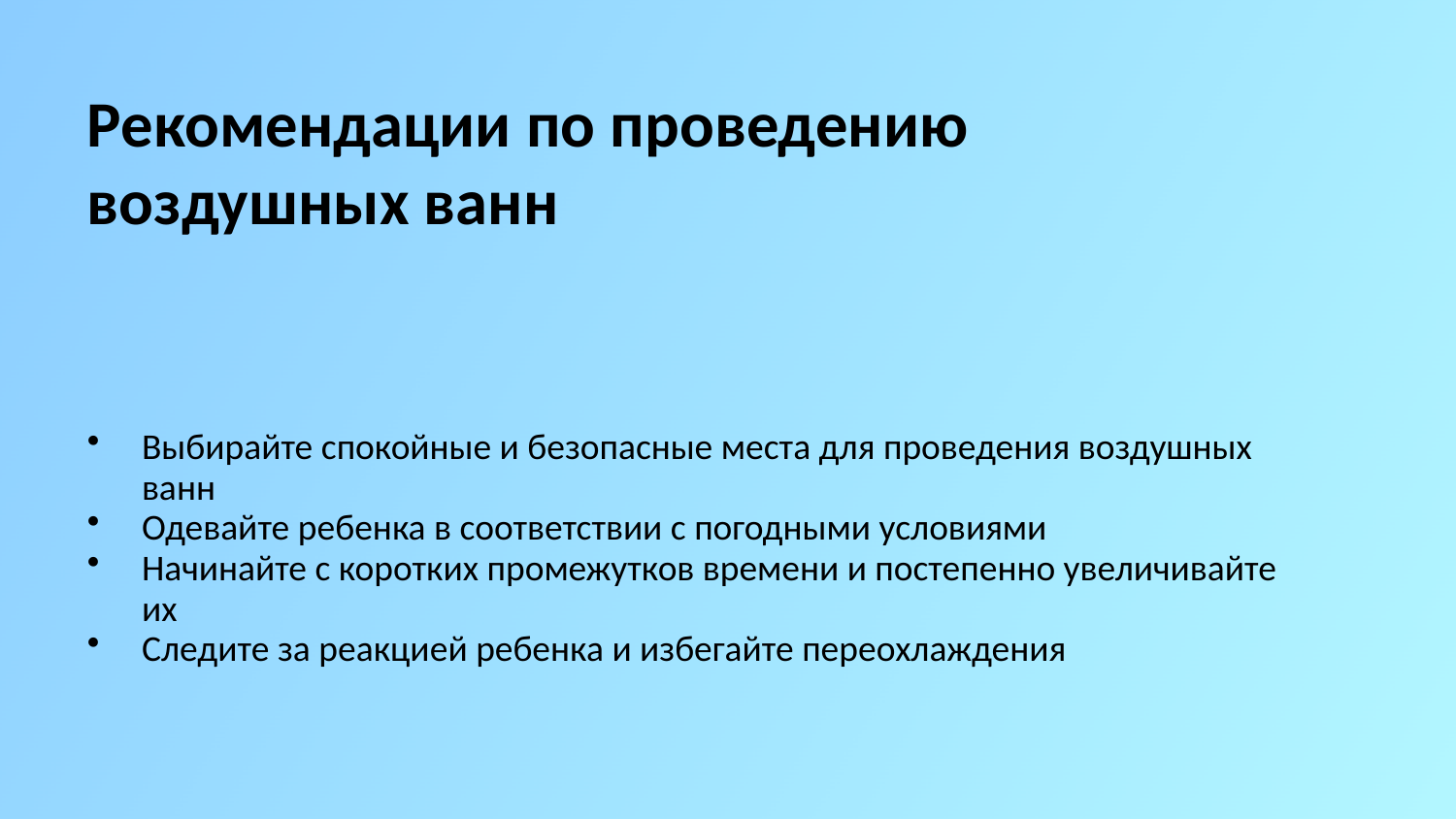

Рекомендации по проведению воздушных ванн
Выбирайте спокойные и безопасные места для проведения воздушных ванн
Одевайте ребенка в соответствии с погодными условиями
Начинайте с коротких промежутков времени и постепенно увеличивайте их
Следите за реакцией ребенка и избегайте переохлаждения